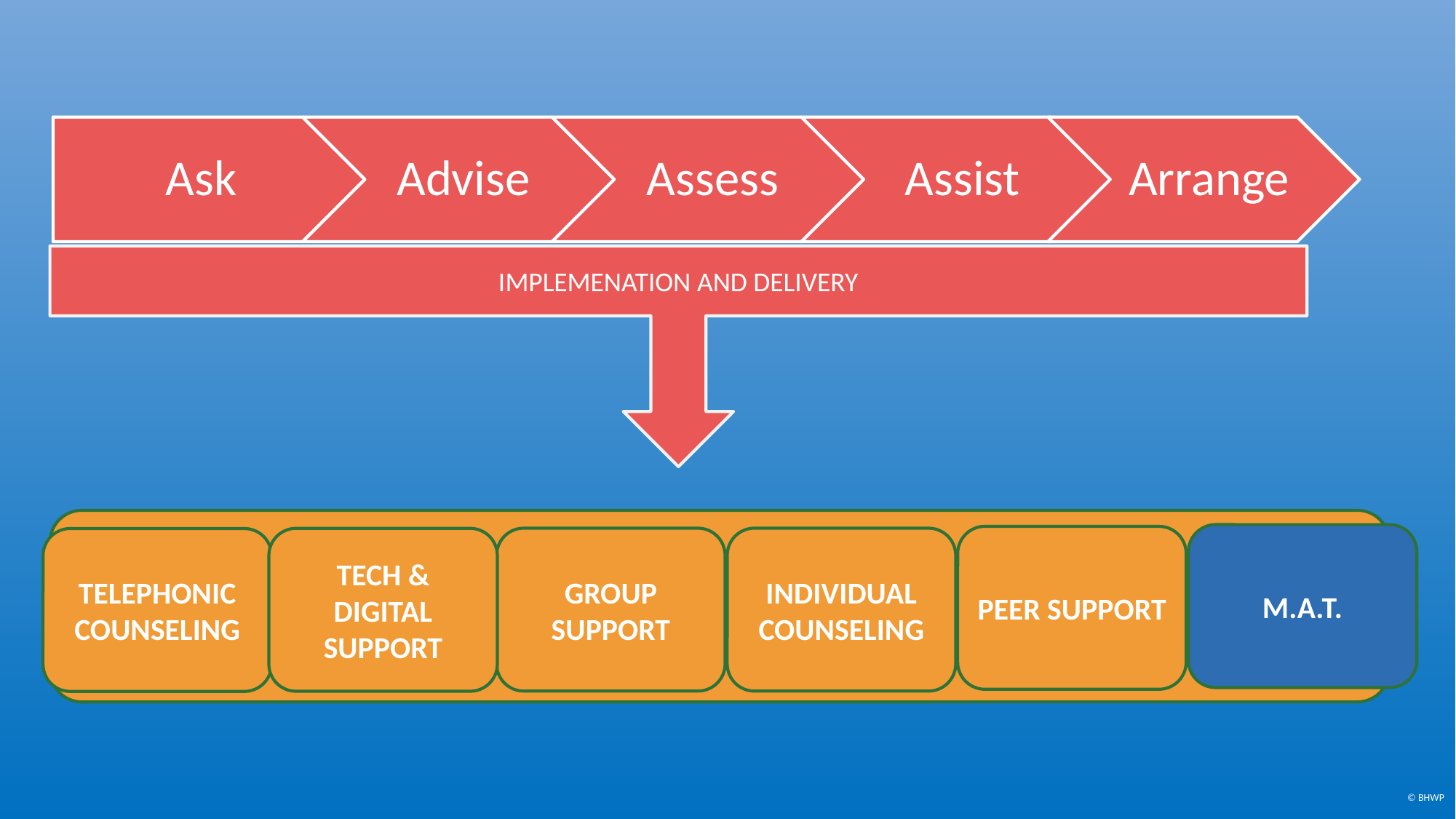

Ask
Advise
Assess
Assist
Arrange
IMPLEMENATION AND DELIVERY

UNITED STATES PREVENTATIVE SERVICES TASK FORCE RECOMMENDATIONS
M.A.T.
PEER SUPPORT
GROUP SUPPORT
INDIVIDUAL COUNSELING
TECH & DIGITAL SUPPORT
TELEPHONIC COUNSELING